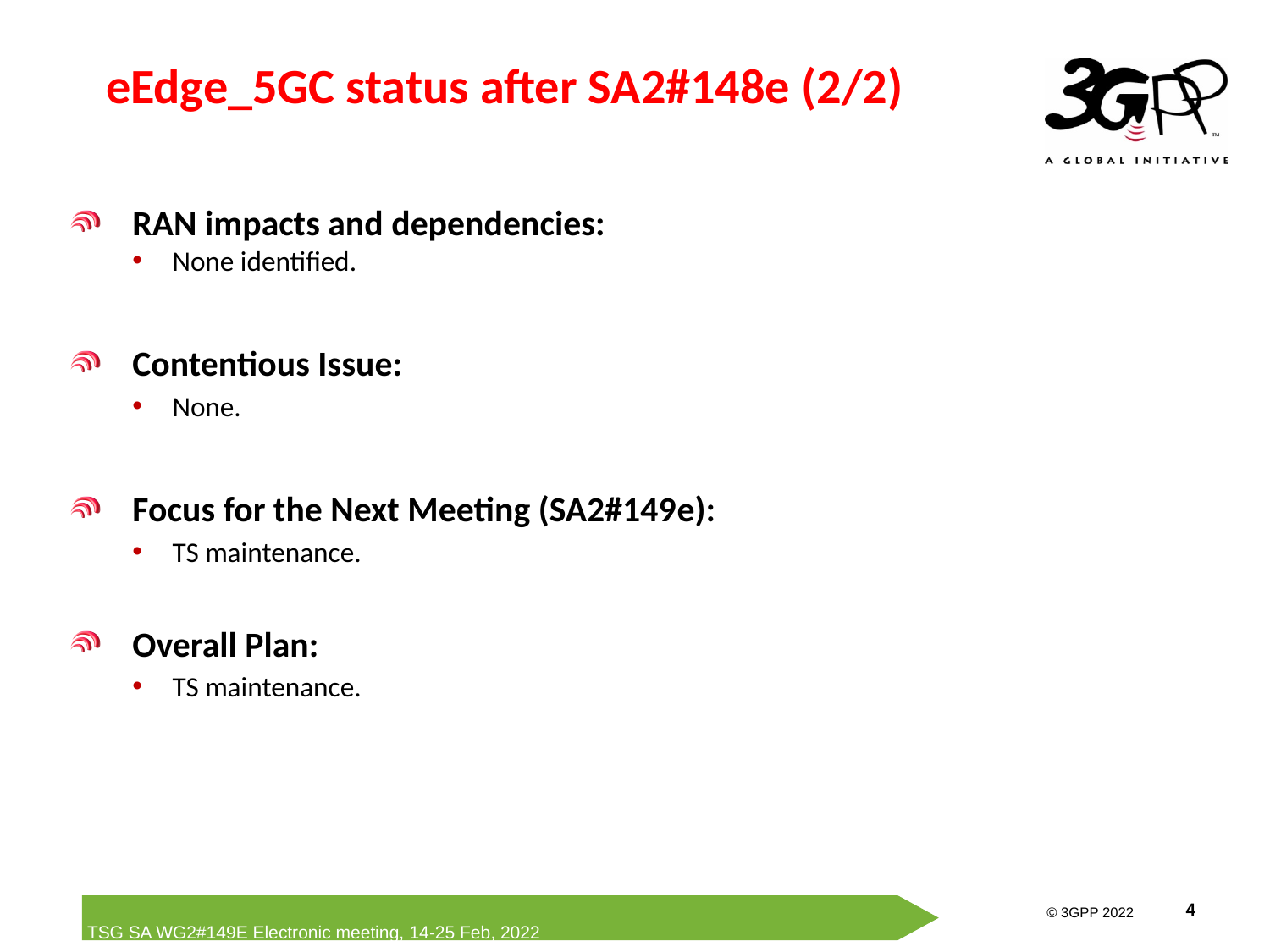

# eEdge_5GC status after SA2#148e (2/2)
RAN impacts and dependencies:
None identified.

Contentious Issue:
None.

Focus for the Next Meeting (SA2#149e):
TS maintenance.

Overall Plan:
TS maintenance.